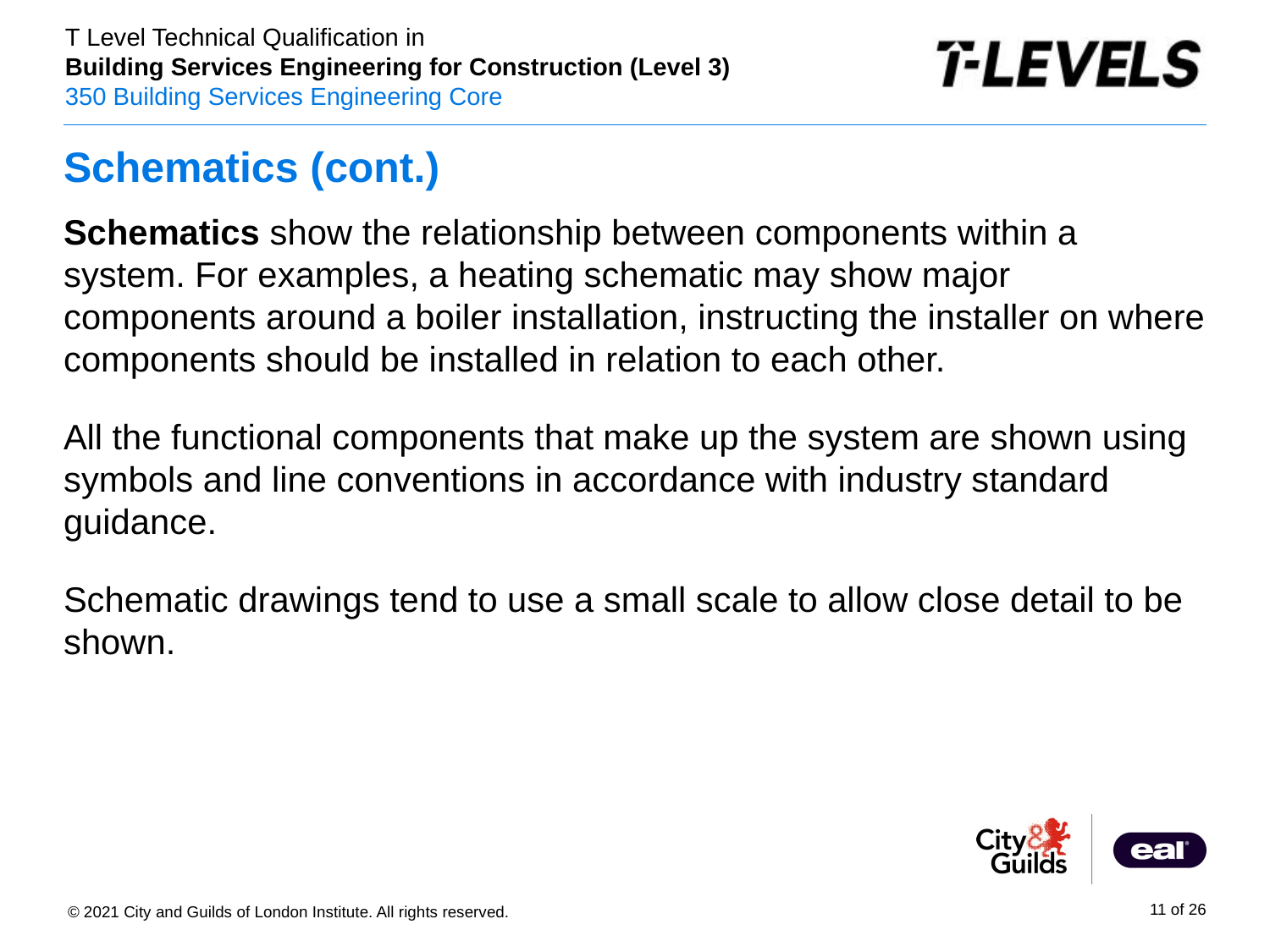

# Schematics (cont.)
Schematics show the relationship between components within a system. For examples, a heating schematic may show major components around a boiler installation, instructing the installer on where components should be installed in relation to each other.
All the functional components that make up the system are shown using symbols and line conventions in accordance with industry standard guidance.
Schematic drawings tend to use a small scale to allow close detail to be shown.